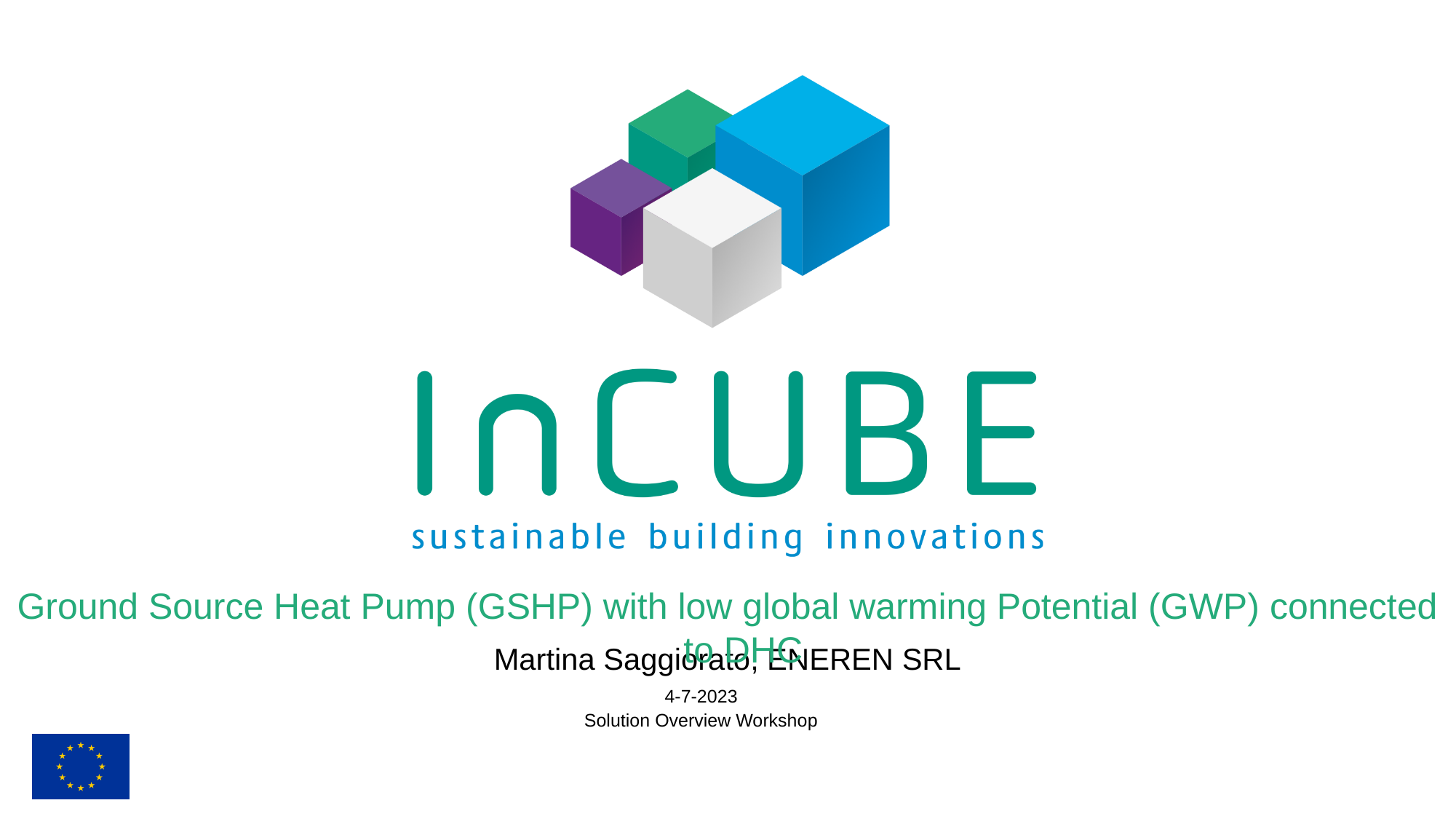

Ground Source Heat Pump (GSHP) with low global warming Potential (GWP) connected to DHC
Martina Saggiorato, ENEREN SRL
Solution Overview Workshop